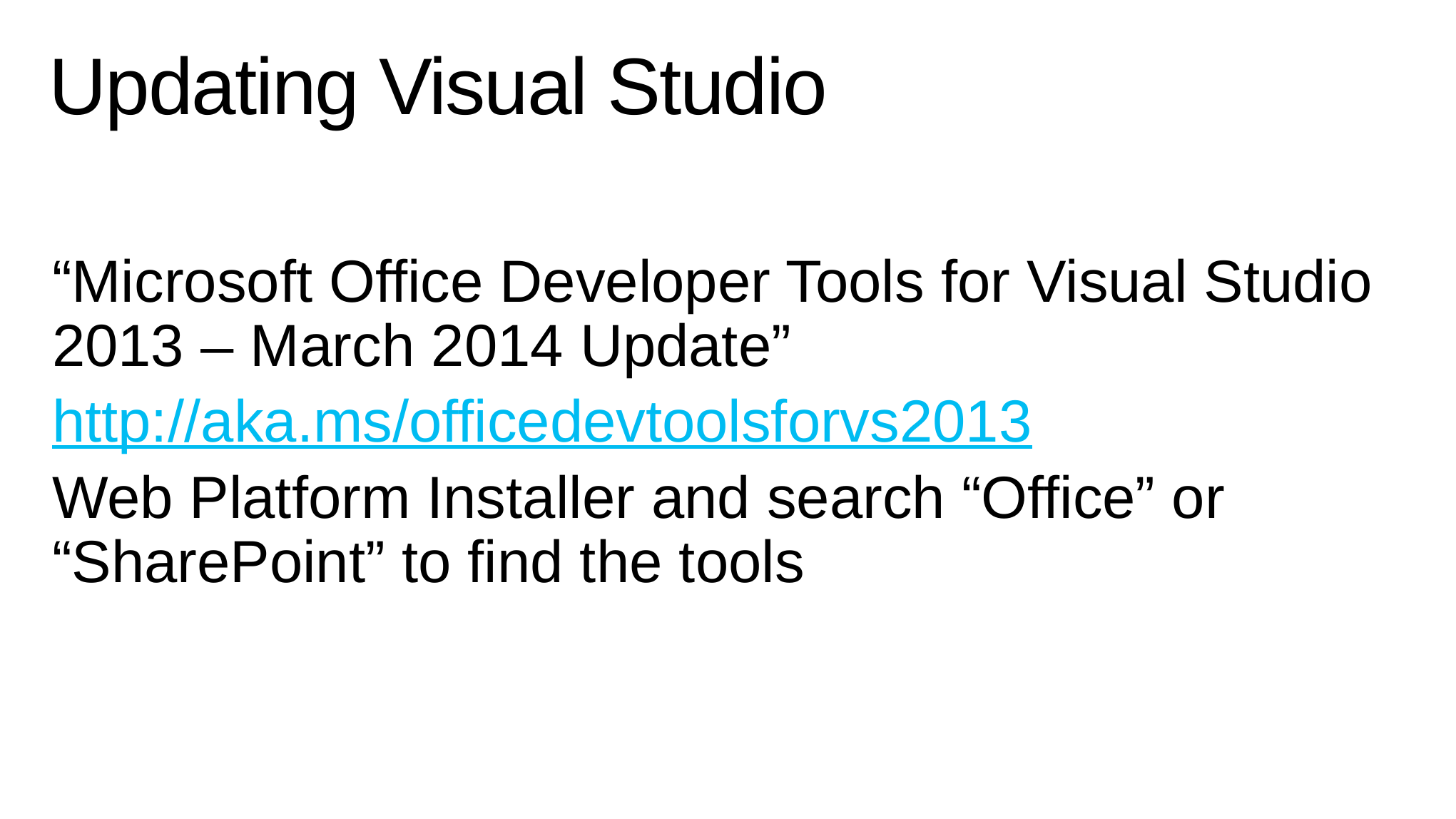

# Updating Visual Studio
“Microsoft Office Developer Tools for Visual Studio 2013 – March 2014 Update”
http://aka.ms/officedevtoolsforvs2013
Web Platform Installer and search “Office” or “SharePoint” to find the tools